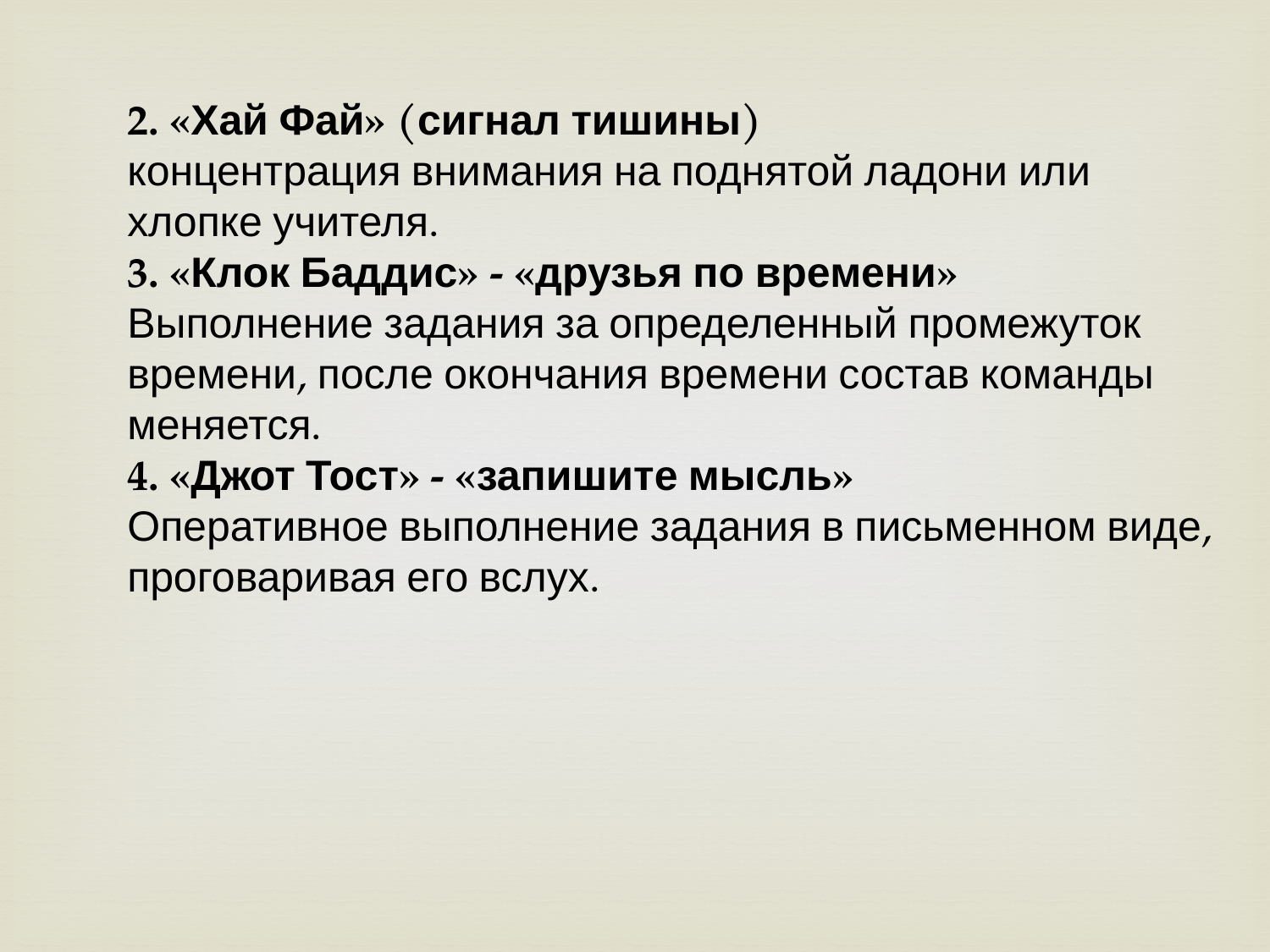

2. «Хай Фай» (сигнал тишины)
концентрация внимания на поднятой ладони или хлопке учителя.
3. «Клок Баддис» - «друзья по времени»
Выполнение задания за определенный промежуток времени, после окончания времени состав команды меняется.
4. «Джот Тост» - «запишите мысль»
Оперативное выполнение задания в письменном виде, проговаривая его вслух.